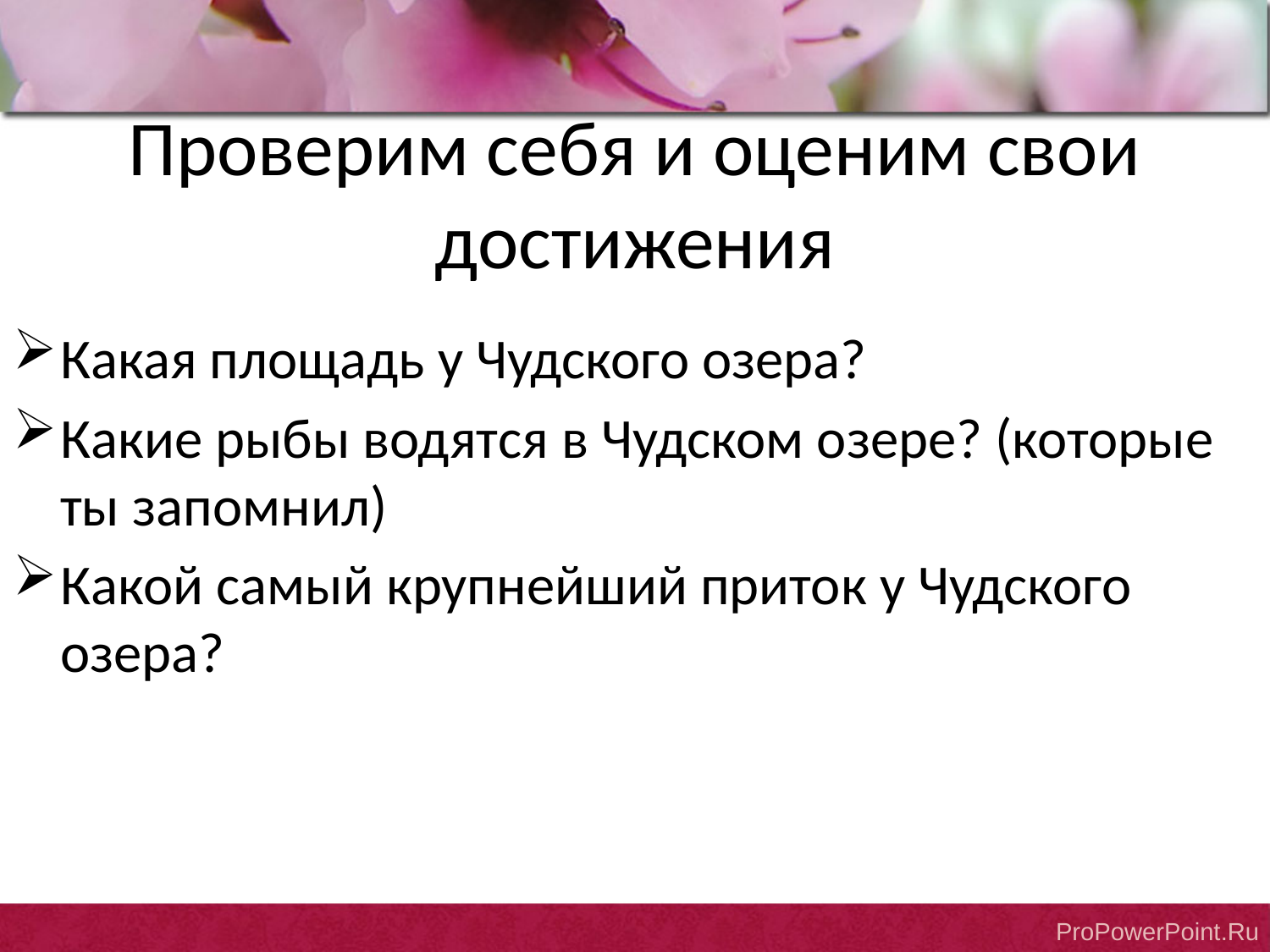

# Проверим себя и оценим свои достижения
Какая площадь у Чудского озера?
Какие рыбы водятся в Чудском озере? (которые ты запомнил)
Какой самый крупнейший приток у Чудского озера?